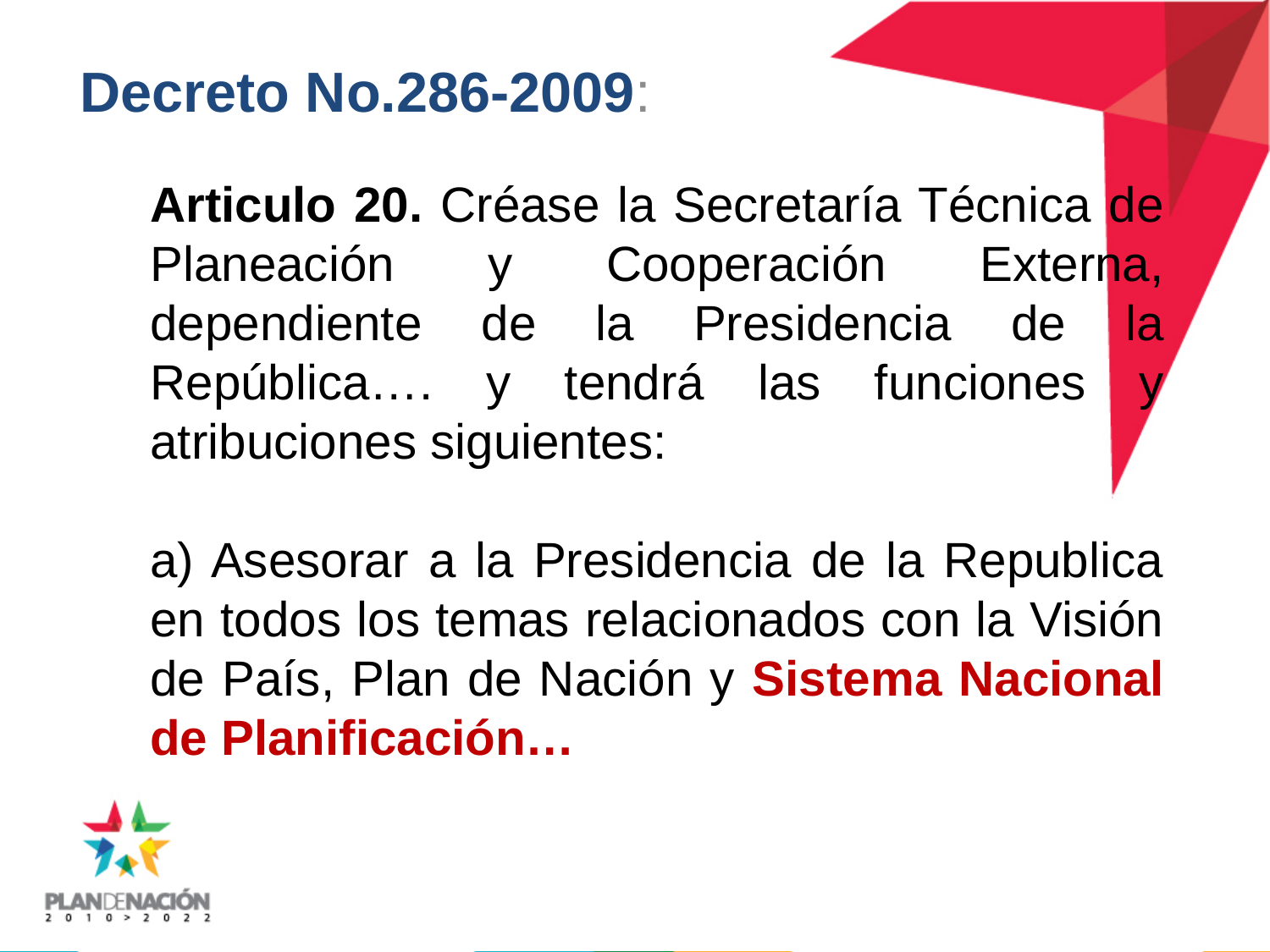

Decreto No.286-2009:
Articulo 20. Créase la Secretaría Técnica de Planeación y Cooperación Externa, dependiente de la Presidencia de la República…. y tendrá las funciones y atribuciones siguientes:

a) Asesorar a la Presidencia de la Republica en todos los temas relacionados con la Visión de País, Plan de Nación y Sistema Nacional de Planificación…